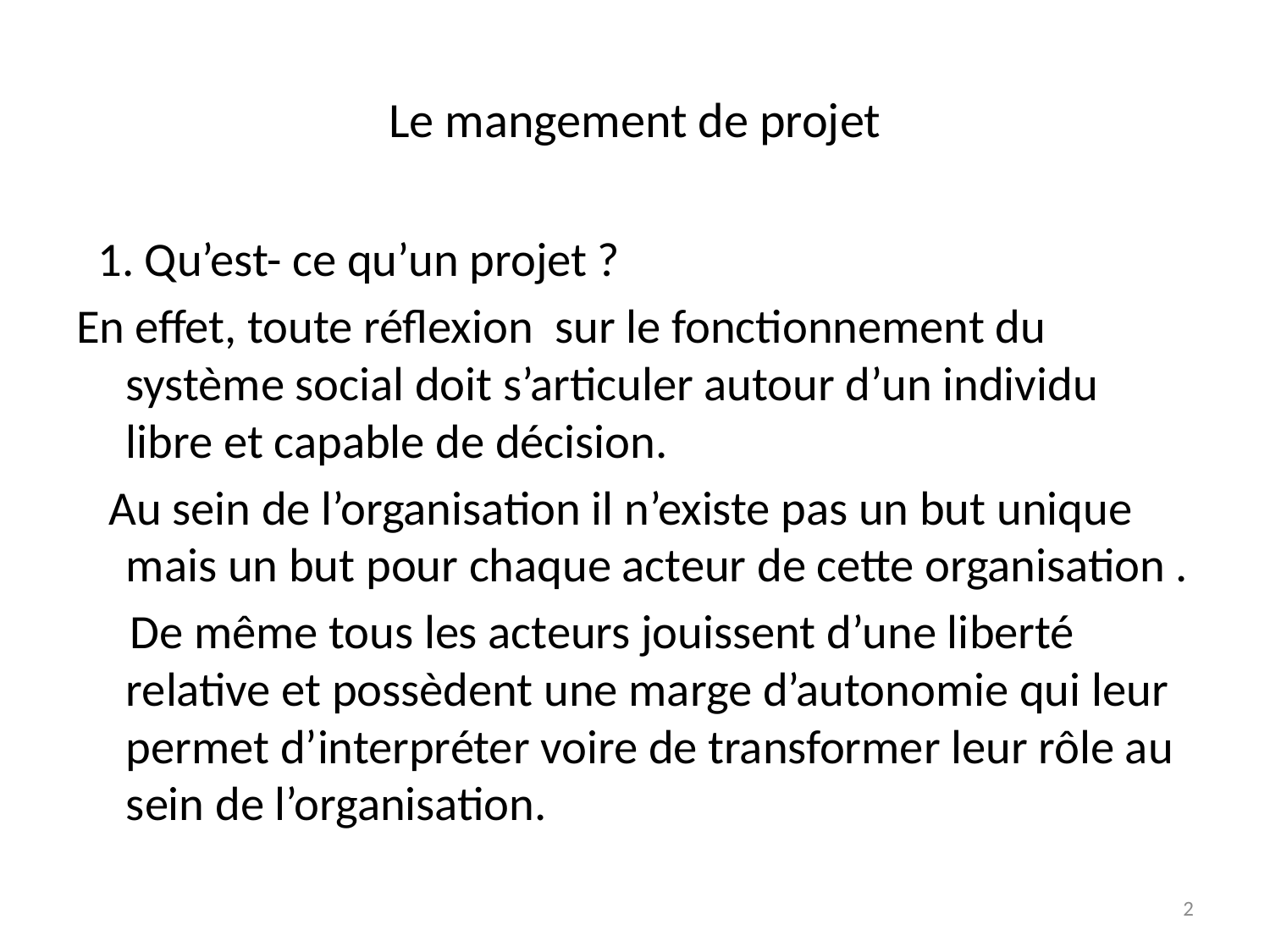

# Le mangement de projet
  1. Qu’est- ce qu’un projet ?
En effet, toute réflexion  sur le fonctionnement du système social doit s’articuler autour d’un individu libre et capable de décision.
   Au sein de l’organisation il n’existe pas un but unique mais un but pour chaque acteur de cette organisation .
     De même tous les acteurs jouissent d’une liberté relative et possèdent une marge d’autonomie qui leur permet d’interpréter voire de transformer leur rôle au sein de l’organisation.
2